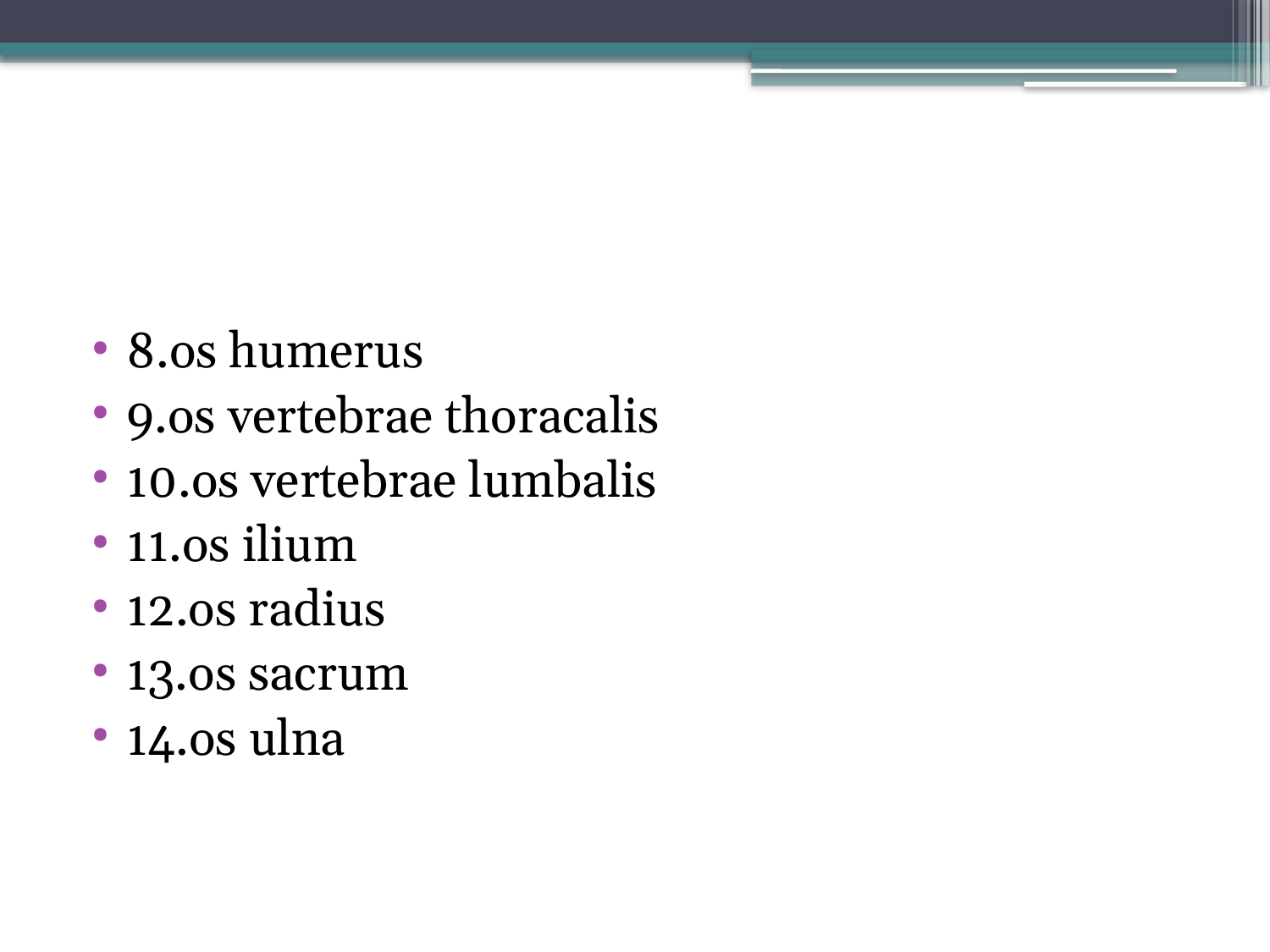

#
8.os humerus
9.os vertebrae thoracalis
10.os vertebrae lumbalis
11.os ilium
12.os radius
13.os sacrum
14.os ulna